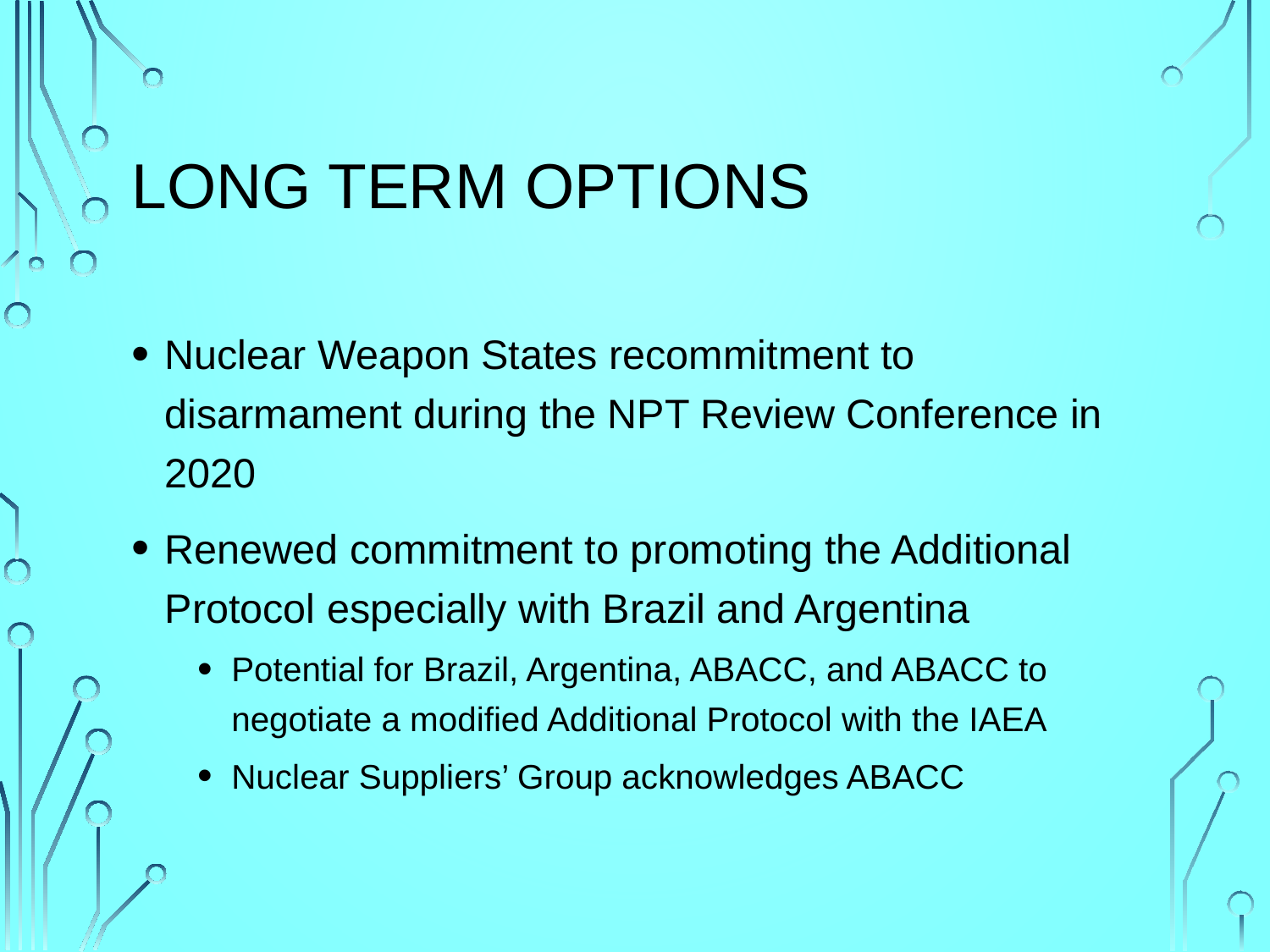

# Long Term Options
Nuclear Weapon States recommitment to disarmament during the NPT Review Conference in 2020
Renewed commitment to promoting the Additional Protocol especially with Brazil and Argentina
Potential for Brazil, Argentina, ABACC, and ABACC to negotiate a modified Additional Protocol with the IAEA
Nuclear Suppliers’ Group acknowledges ABACC